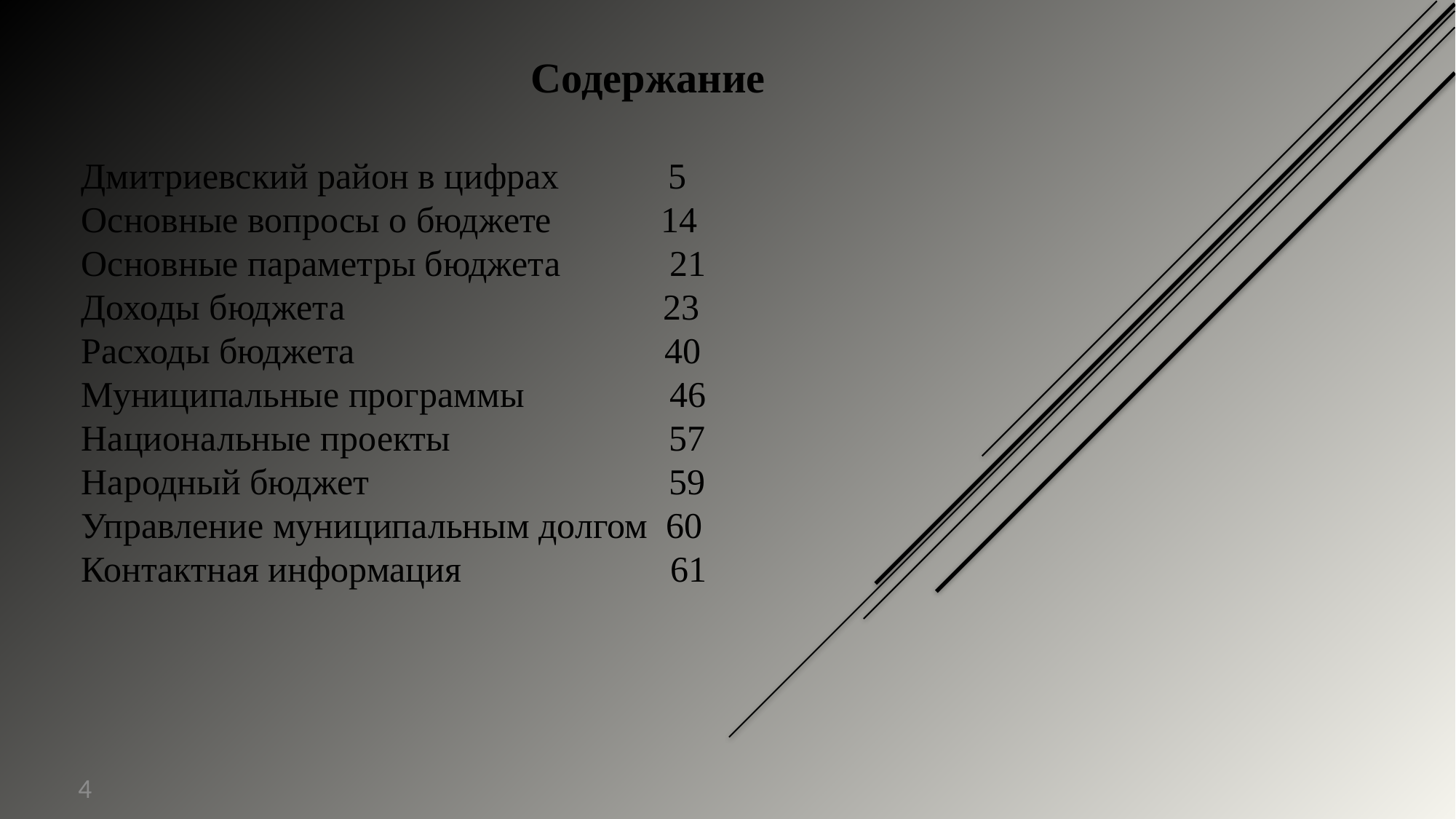

Содержание
# Дмитриевский район в цифрах            5 Основные вопросы о бюджете            14 Основные параметры бюджета            21 Доходы бюджета                                   23 Расходы бюджета                                  40 Муниципальные программы                46 Национальные проекты                        57 Народный бюджет                                 59 Управление муниципальным долгом  60 Контактная информация                       61
4